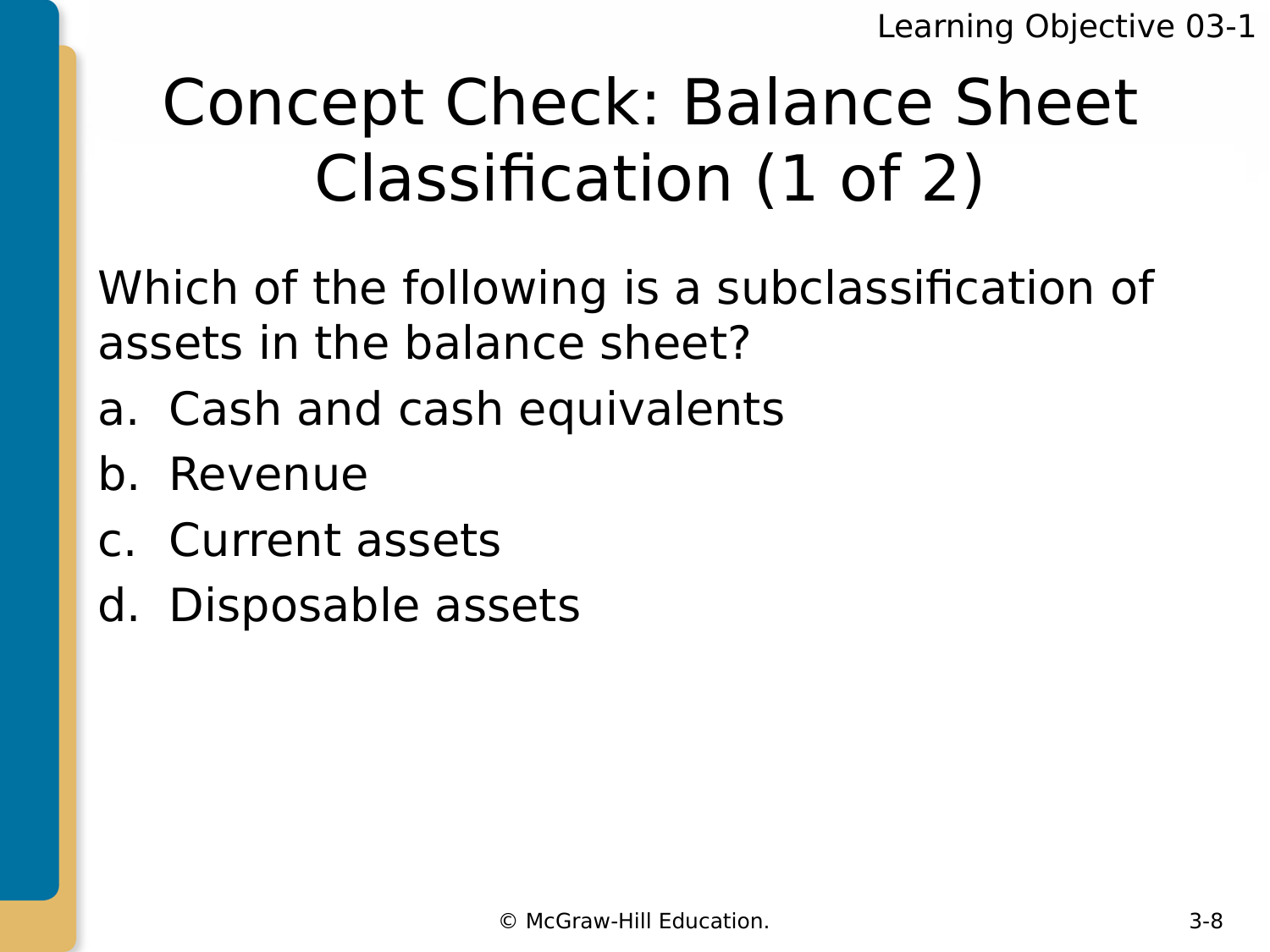

Learning Objective 03-1
# Concept Check: Balance Sheet Classification (1 of 2)
Which of the following is a subclassification of assets in the balance sheet?
Cash and cash equivalents
Revenue
Current assets
Disposable assets